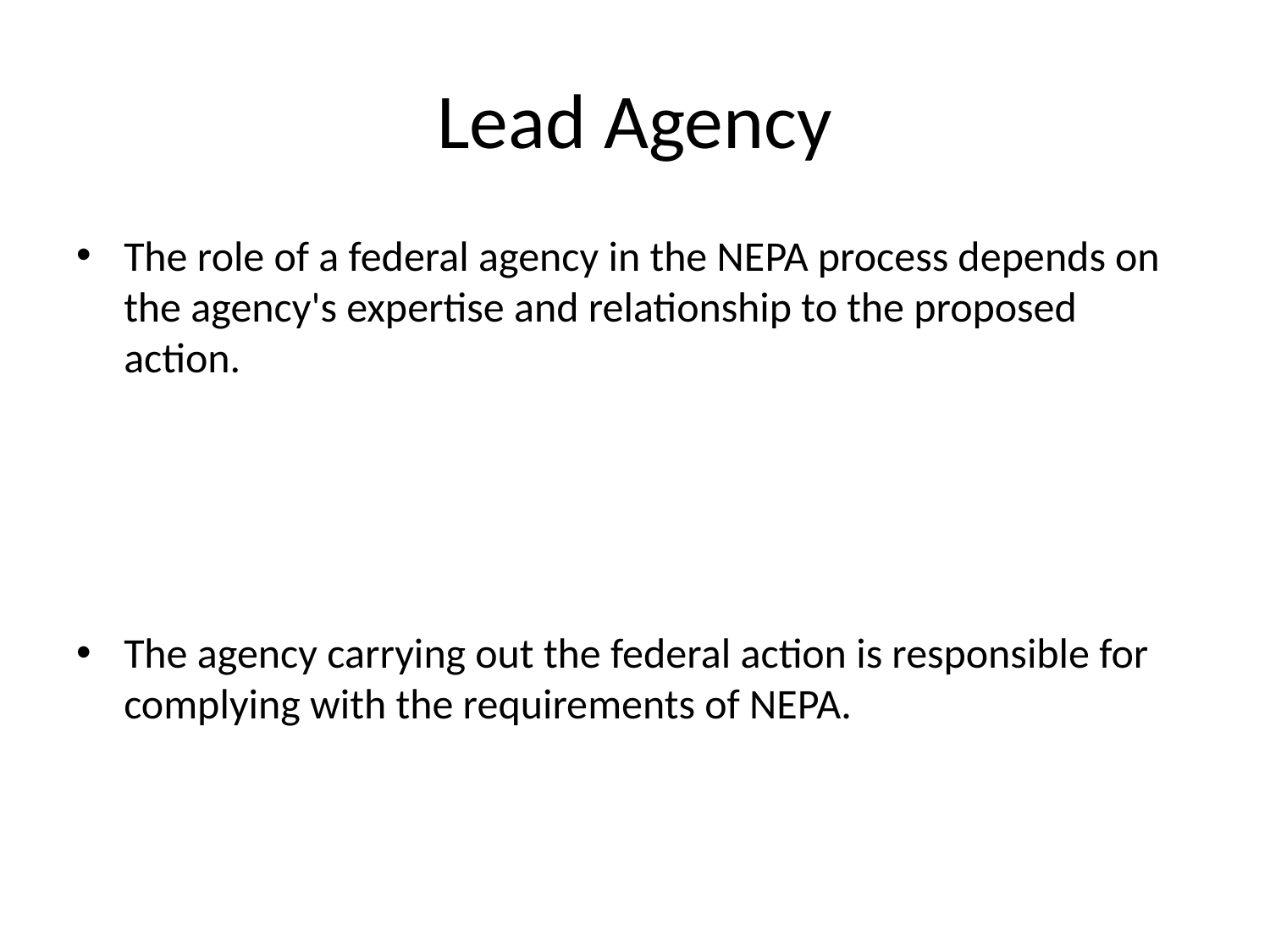

# Lead Agency
The role of a federal agency in the NEPA process depends on the agency's expertise and relationship to the proposed action.

The agency carrying out the federal action is responsible for complying with the requirements of NEPA.